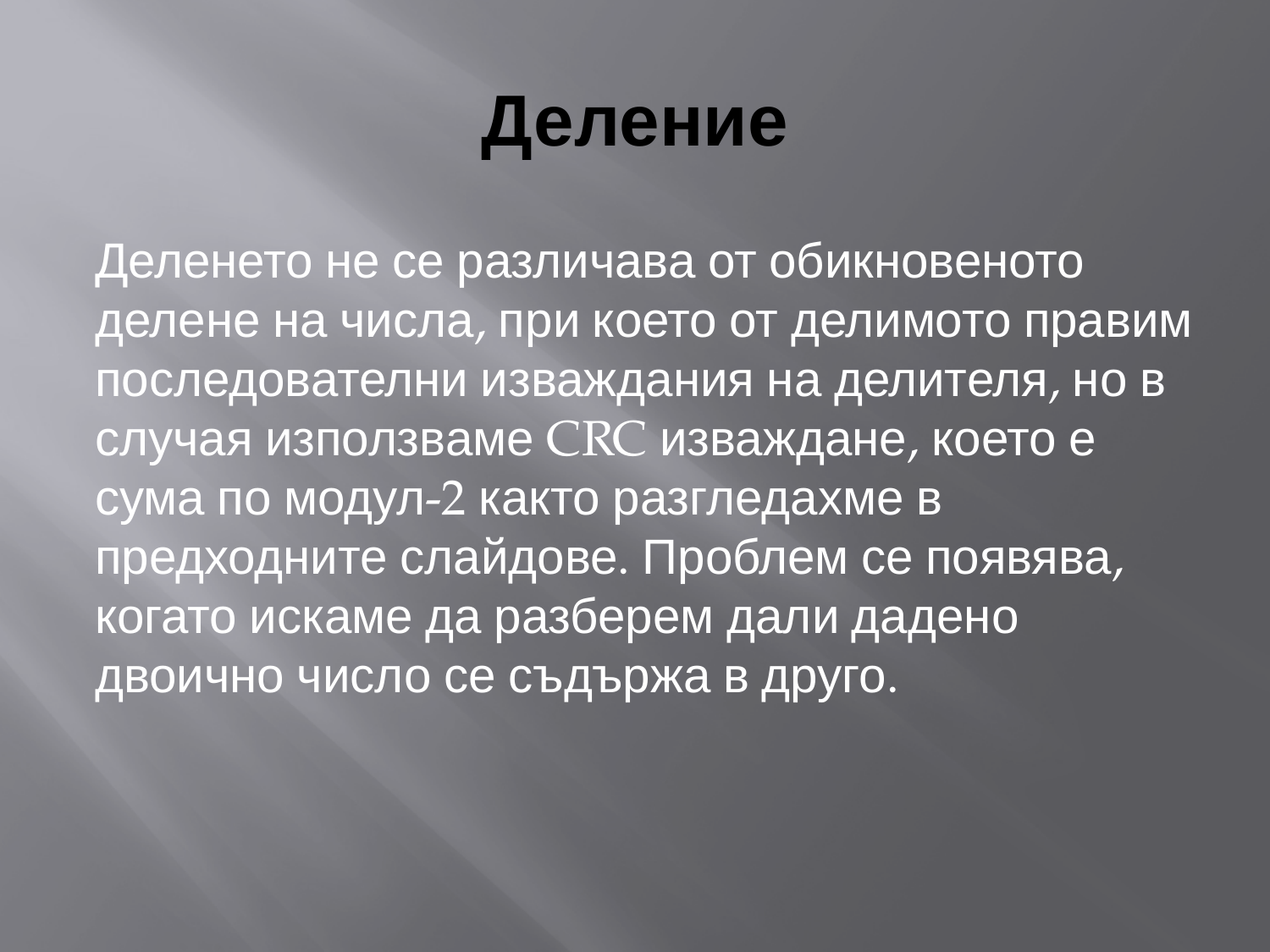

# Деление
Деленето не се различава от обикновеното делене на числа, при което от делимото правим последователни изваждания на делителя, но в случая използваме CRC изваждане, което е сума по модул-2 както разгледахме в предходните слайдове. Проблем се появява, когато искаме да разберем дали дадено двоично число се съдържа в друго.